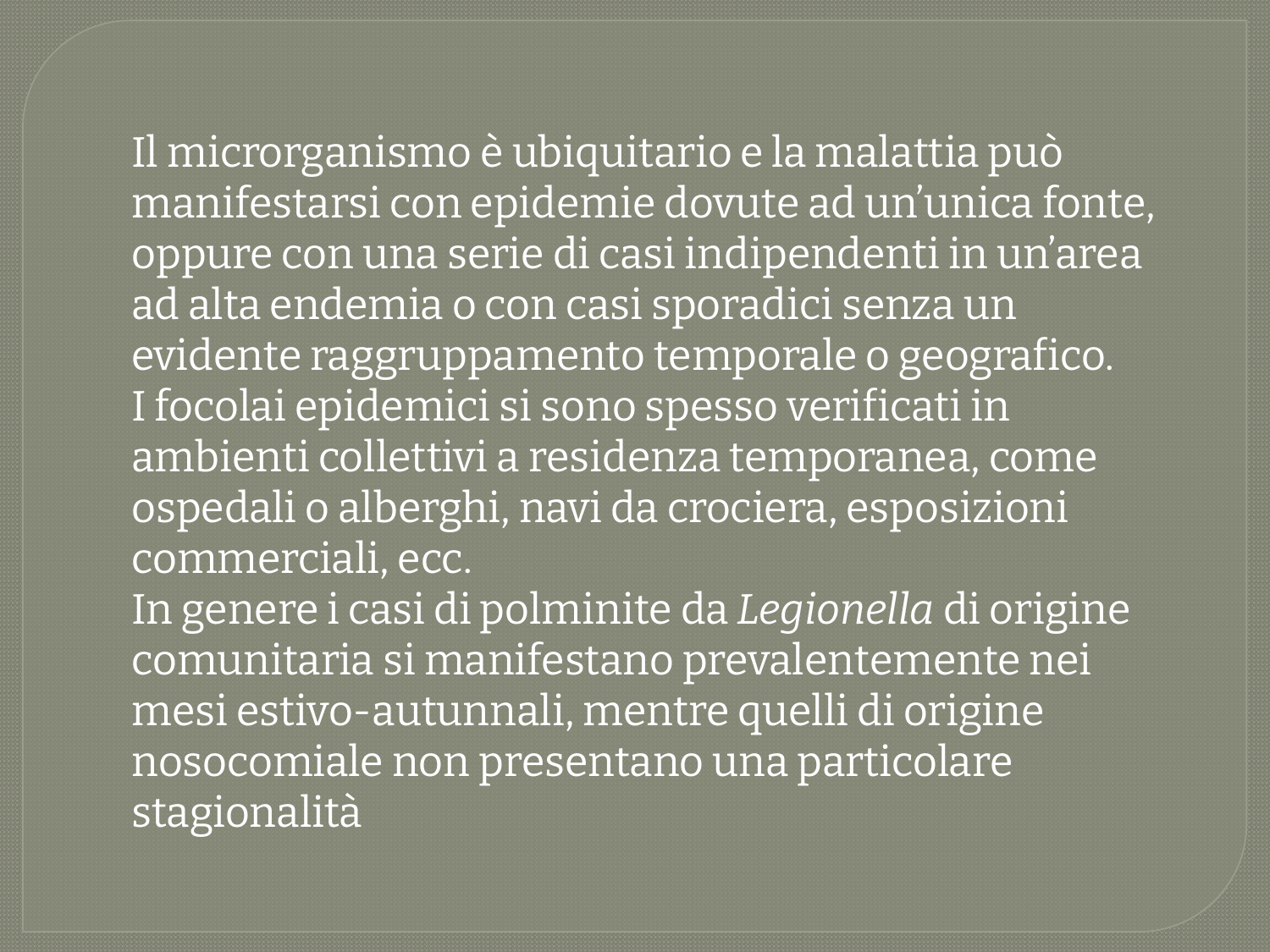

Il microrganismo è ubiquitario e la malattia può manifestarsi con epidemie dovute ad un’unica fonte, oppure con una serie di casi indipendenti in un’area ad alta endemia o con casi sporadici senza un evidente raggruppamento temporale o geografico.
I focolai epidemici si sono spesso verificati in ambienti collettivi a residenza temporanea, come ospedali o alberghi, navi da crociera, esposizioni commerciali, ecc.
In genere i casi di polminite da Legionella di origine comunitaria si manifestano prevalentemente nei mesi estivo-autunnali, mentre quelli di origine nosocomiale non presentano una particolare stagionalità